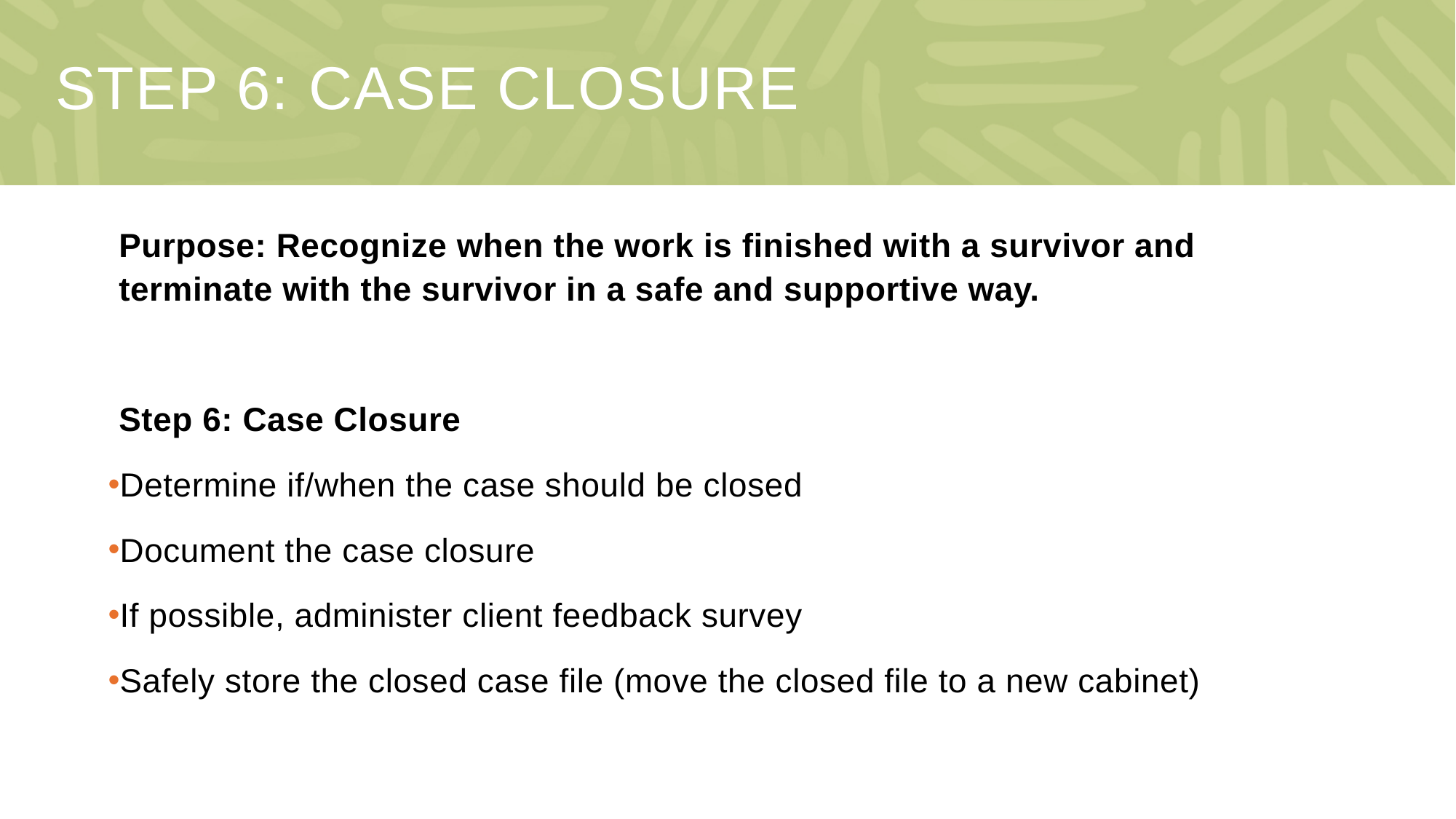

# Step 6: CASE CLOSURE
Purpose: Recognize when the work is finished with a survivor and terminate with the survivor in a safe and supportive way.

Step 6: Case Closure
Determine if/when the case should be closed
Document the case closure
If possible, administer client feedback survey
Safely store the closed case file (move the closed file to a new cabinet)